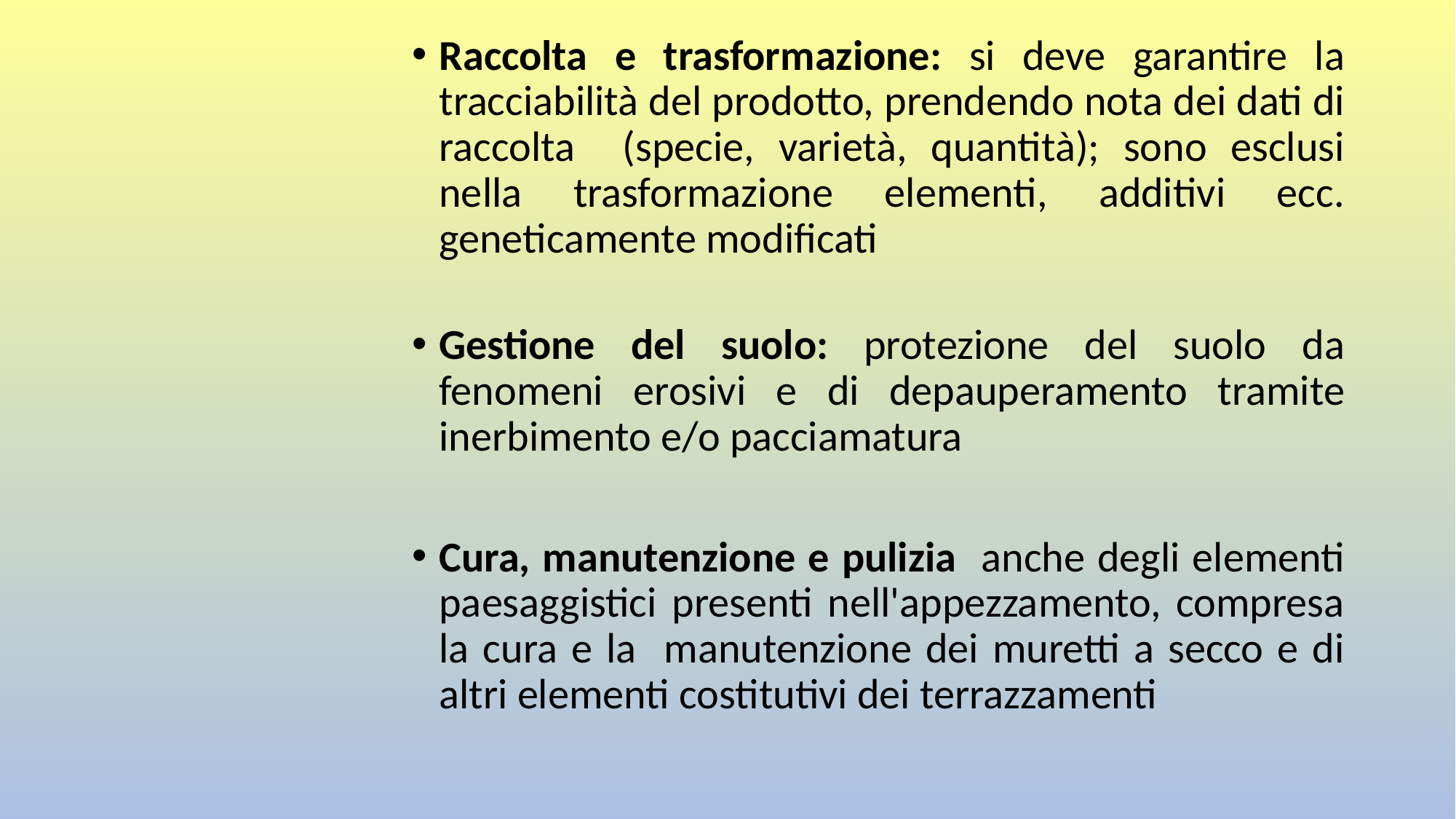

Raccolta e trasformazione: si deve garantire la tracciabilità del prodotto, prendendo nota dei dati di raccolta  (specie, varietà, quantità); sono esclusi nella trasformazione elementi, additivi ecc. geneticamente modificati

Gestione del suolo: protezione del suolo da fenomeni erosivi e di depauperamento tramite inerbimento e/o pacciamatura

Cura, manutenzione e pulizia  anche degli elementi paesaggistici presenti nell'appezzamento, compresa la cura e la  manutenzione dei muretti a secco e di altri elementi costitutivi dei terrazzamenti